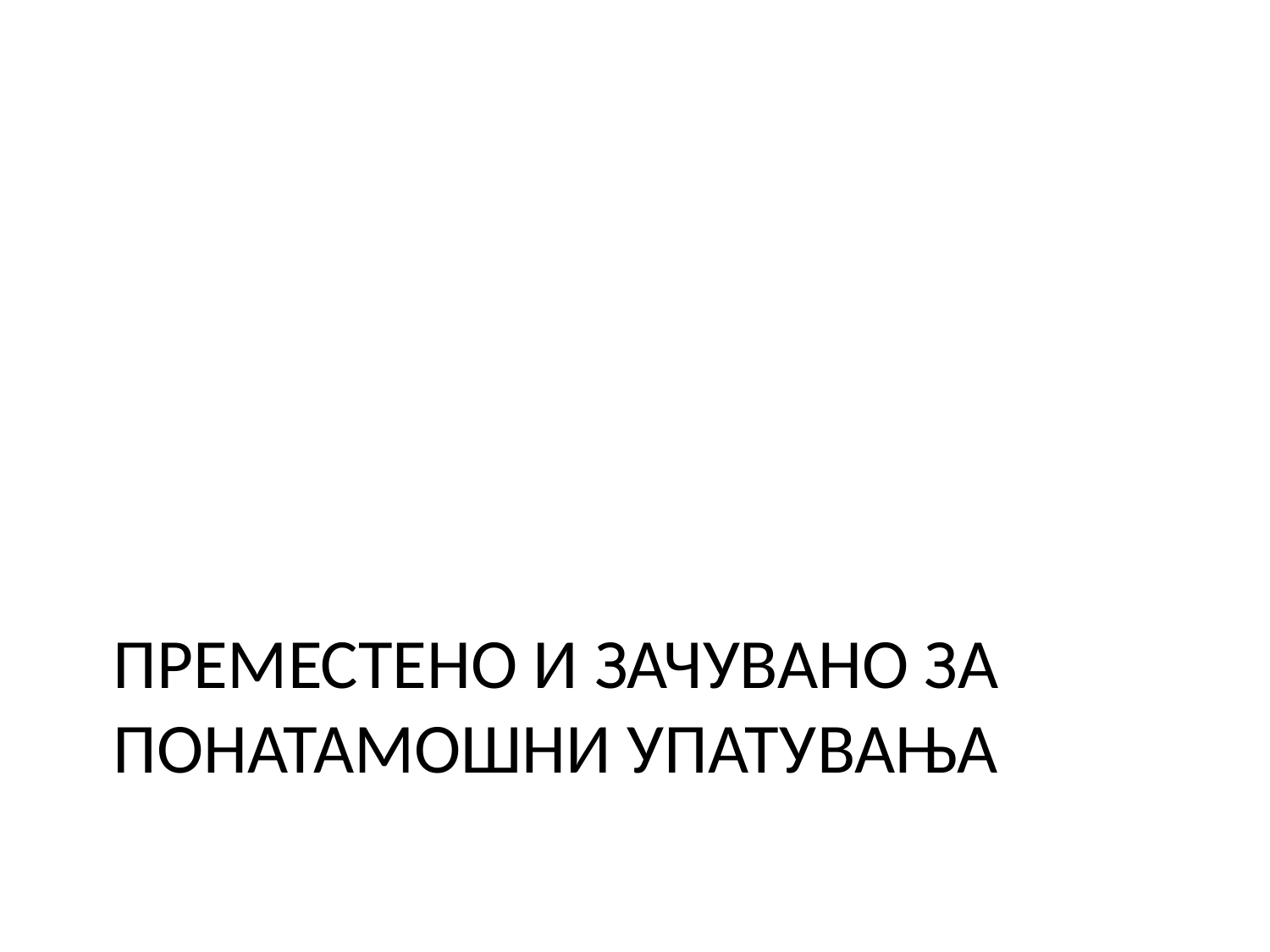

# Преместено и зачувано за понатамошнИ упатувањА